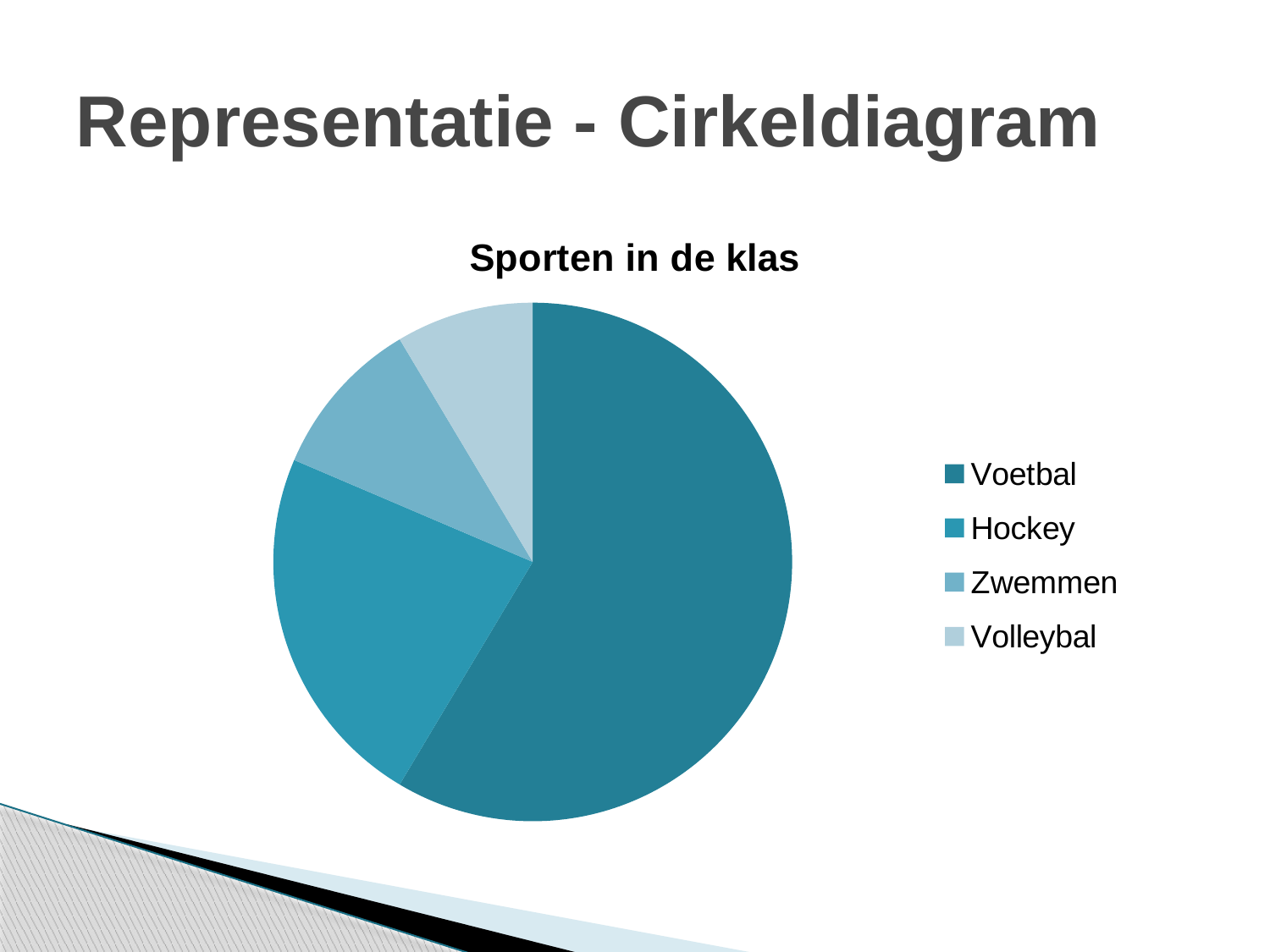

# Representatie - Cirkeldiagram

### Chart:

| Category | Sporten in de klas |
|---|---|
| Voetbal | 8.200000000000001 |
| Hockey | 3.2 |
| Zwemmen | 1.4 |
| Volleybal | 1.2 |